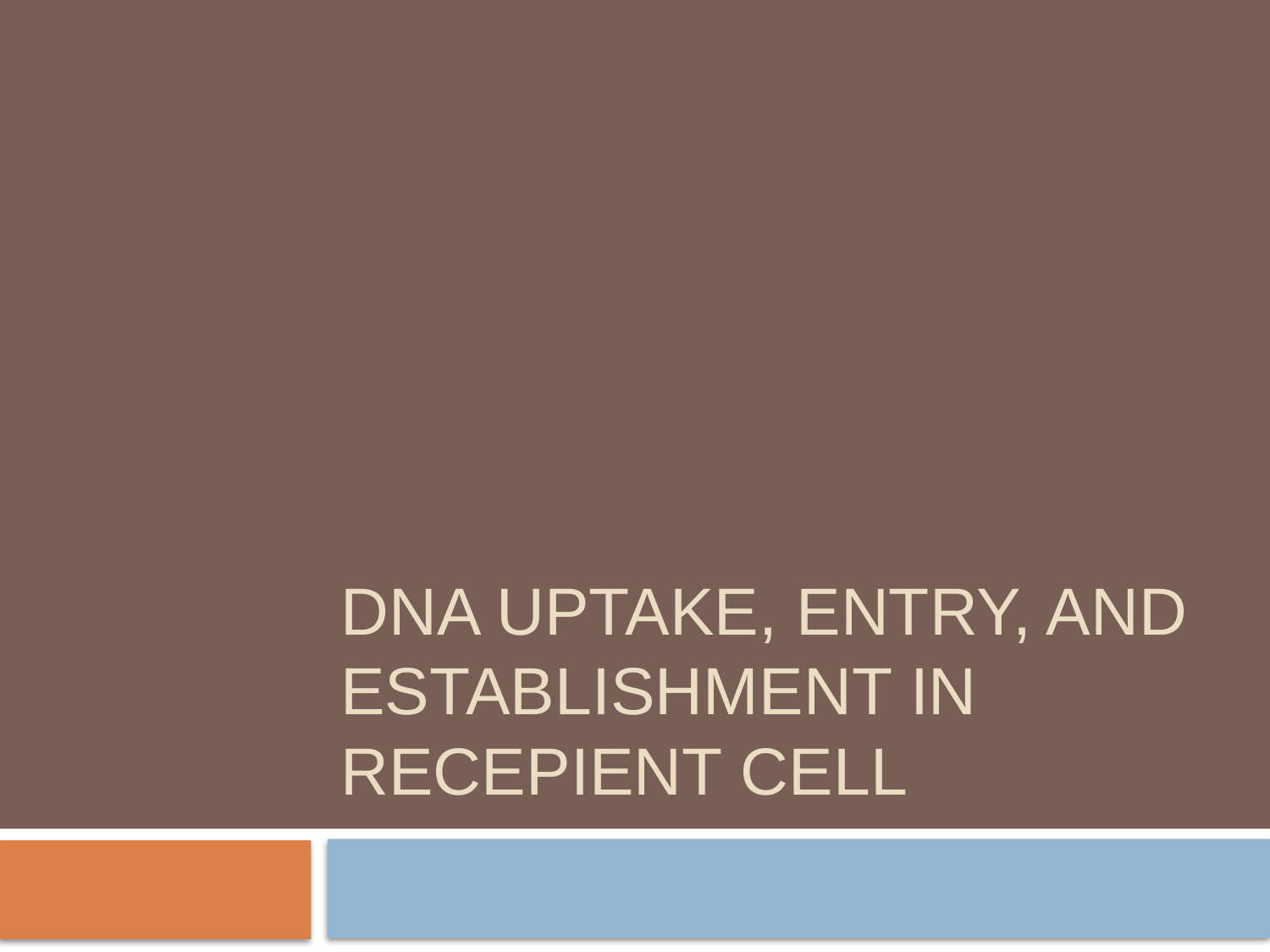

# DNA uptake, Entry, and Establishment in recepient cell